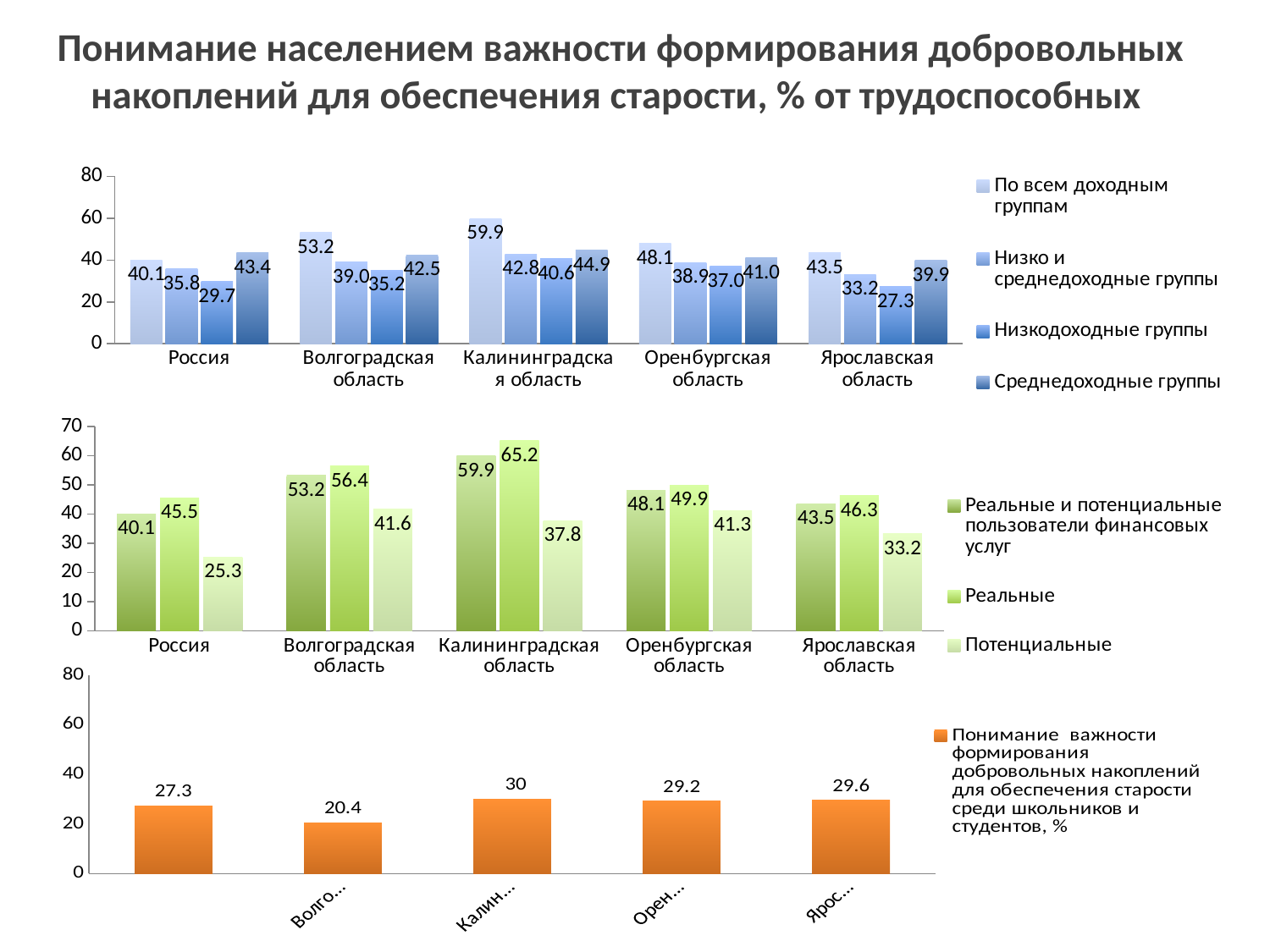

Понимание населением важности формирования добровольных накоплений для обеспечения старости, % от трудоспособных

### Chart

| Category | По всем доходным группам | Низко и среднедоходные группы | Низкодоходные группы | Среднедоходные группы |
|---|---|---|---|---|
| Россия | 40.1 | 35.800000000000004 | 29.7 | 43.4 |
| Волгоградская область | 53.2 | 39.0 | 35.2 | 42.5 |
| Калининградская область | 59.9 | 42.8 | 40.6 | 44.9 |
| Оренбургская область | 48.1 | 38.9 | 37.0 | 41.0 |
| Ярославская область | 43.5 | 33.2 | 27.3 | 39.9 |

### Chart

| Category | Реальные и потенциальные пользователи финансовых услуг | Реальные  | Потенциальные   |
|---|---|---|---|
| Россия | 40.1 | 45.5 | 25.3 |
| Волгоградская область | 53.2 | 56.4 | 41.6 |
| Калининградская область | 59.9 | 65.2 | 37.800000000000004 |
| Оренбургская область | 48.1 | 49.9 | 41.3 |
| Ярославская область | 43.5 | 46.3 | 33.2 |

### Chart

| Category | Понимание  важности формирования добровольных накоплений для обеспечения старости среди школьников и студентов, %  |
|---|---|
| Россия | 27.3 |
| Волгоградская область  | 20.4 |
| Калининградская область  | 30.0 |
| Оренбургская область  | 29.2 |
| Ярославская область  | 29.6 |